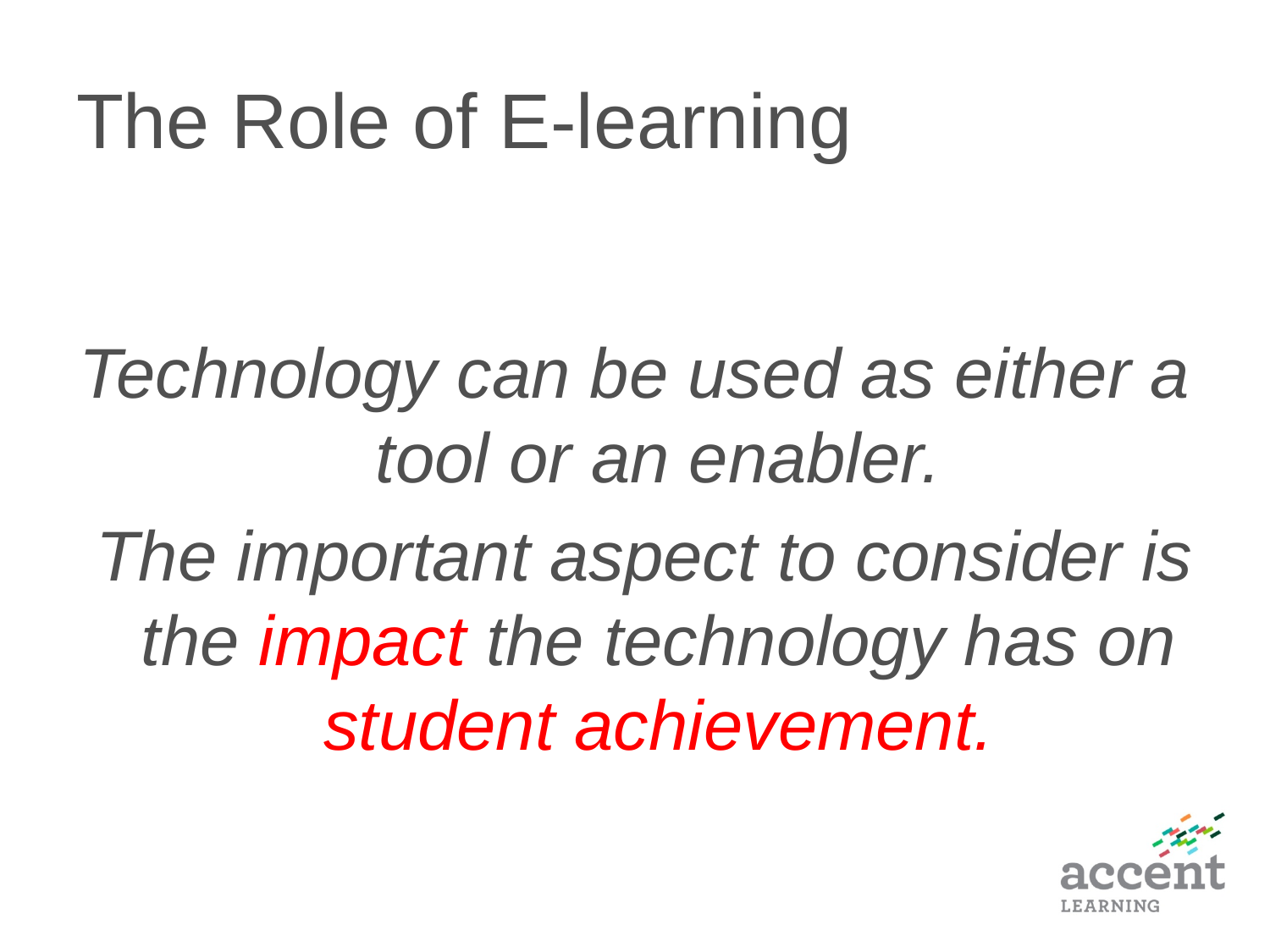

# The Role of E-learning

Technology can be used as either a tool or an enabler.
 The important aspect to consider is the impact the technology has on student achievement.